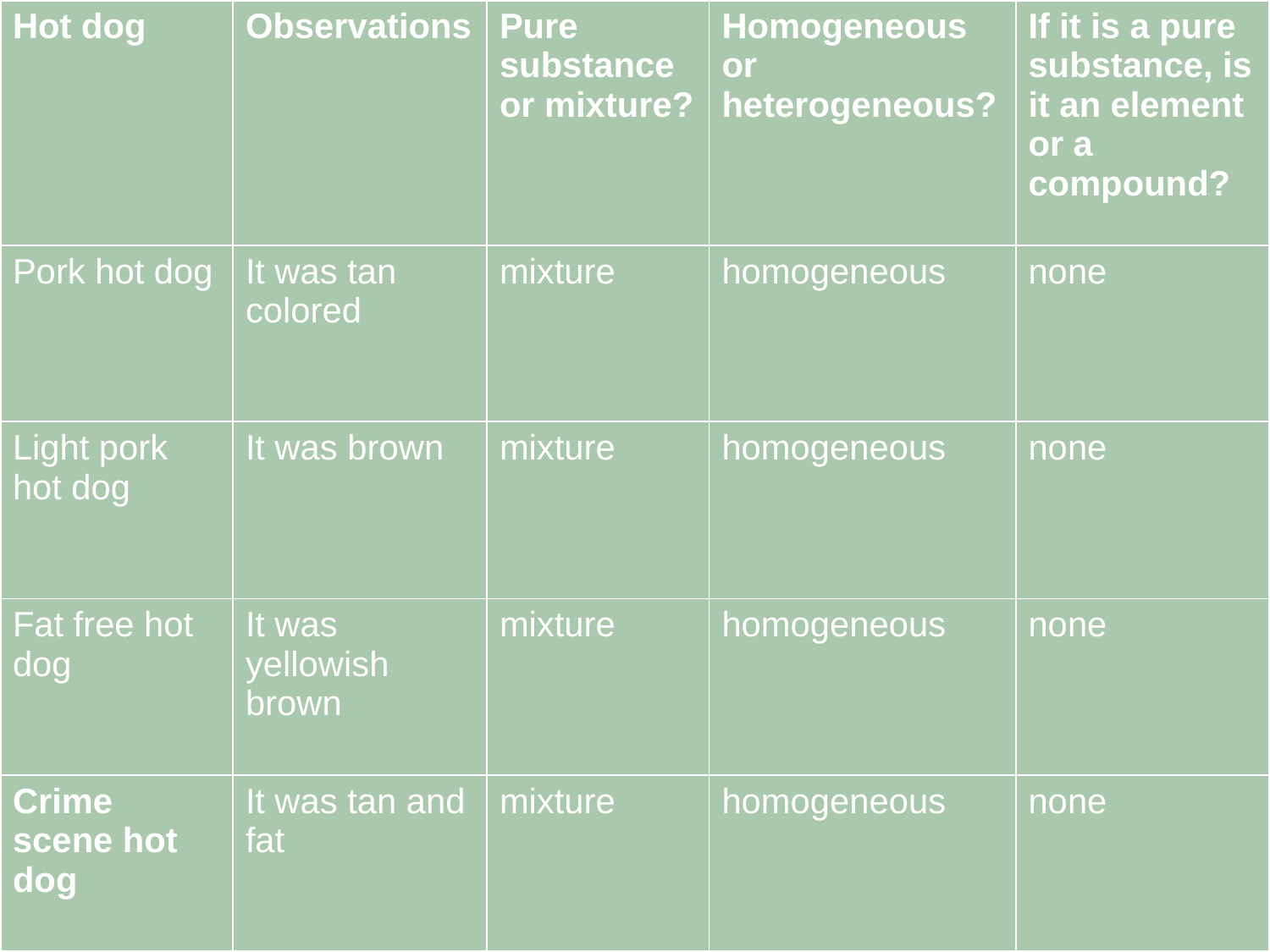

| Hot dog | Observations | Pure substance or mixture? | Homogeneous or heterogeneous? | If it is a pure substance, is it an element or a compound? |
| --- | --- | --- | --- | --- |
| Pork hot dog | It was tan colored | mixture | homogeneous | none |
| Light pork hot dog | It was brown | mixture | homogeneous | none |
| Fat free hot dog | It was yellowish brown | mixture | homogeneous | none |
| Crime scene hot dog | It was tan and fat | mixture | homogeneous | none |